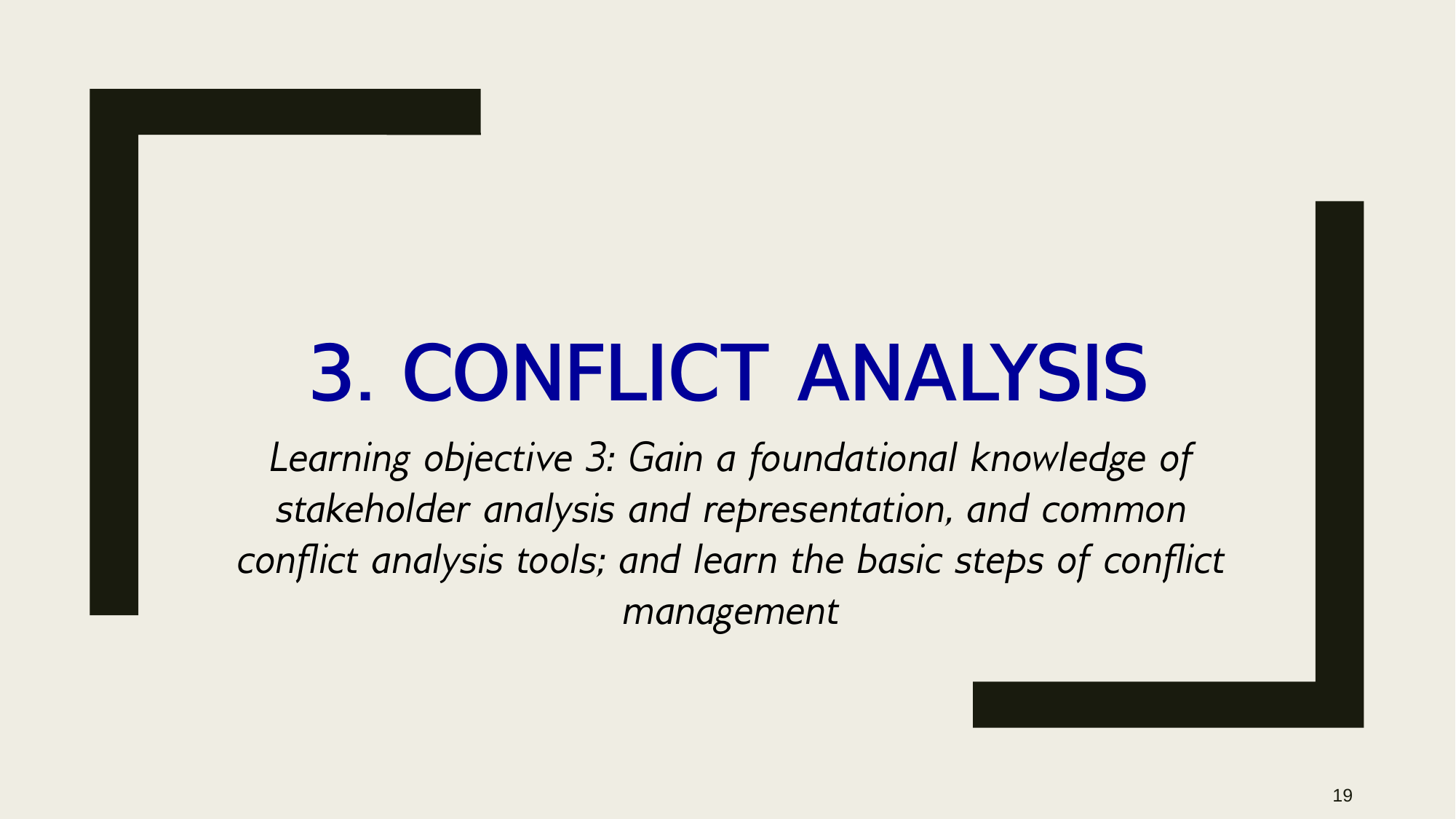

# 3. Conflict analysis
Learning objective 3: Gain a foundational knowledge of stakeholder analysis and representation, and common conflict analysis tools; and learn the basic steps of conflict management

19